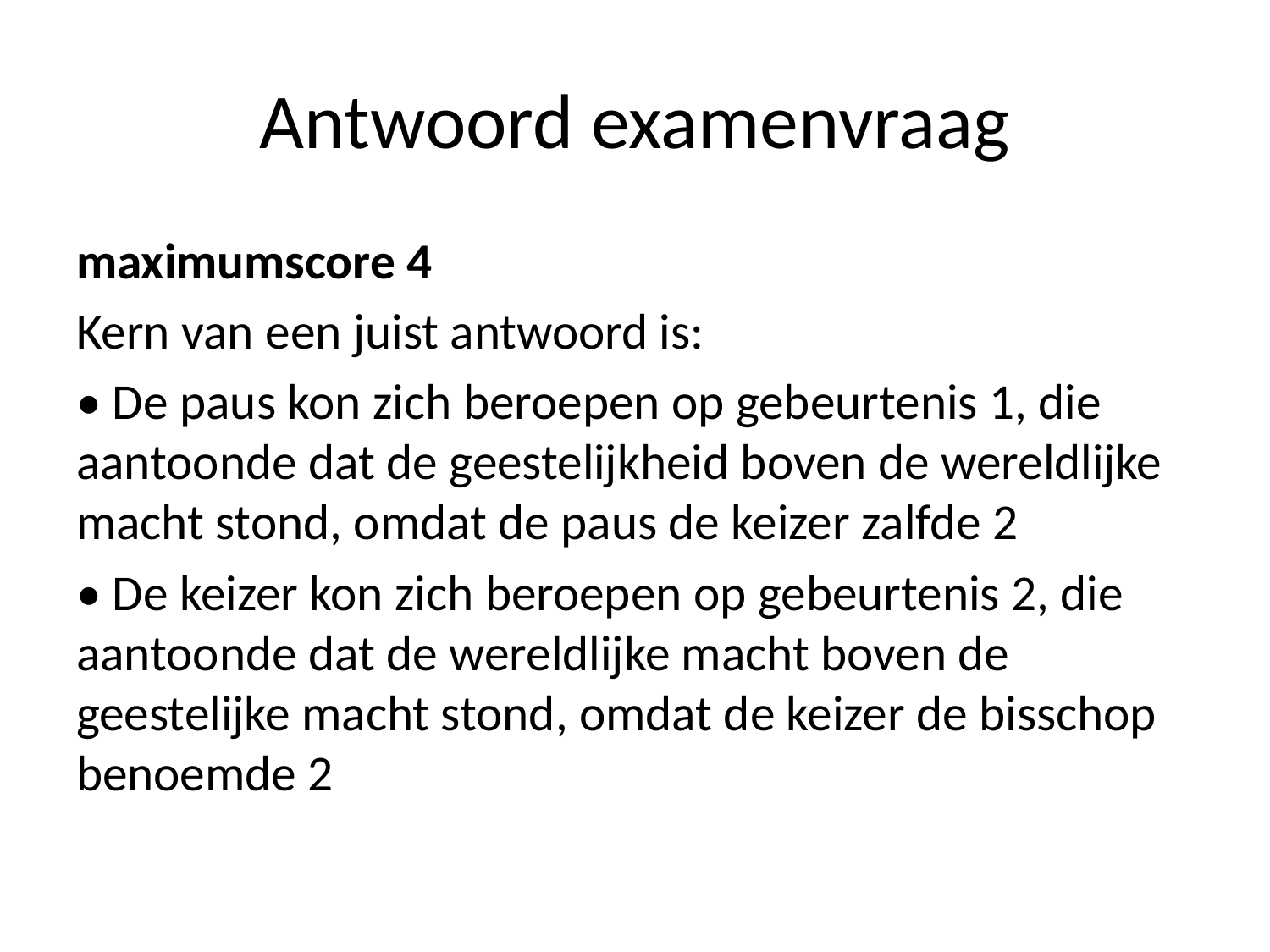

# Antwoord examenvraag
maximumscore 4
Kern van een juist antwoord is:
• De paus kon zich beroepen op gebeurtenis 1, die aantoonde dat de geestelijkheid boven de wereldlijke macht stond, omdat de paus de keizer zalfde 2
• De keizer kon zich beroepen op gebeurtenis 2, die aantoonde dat de wereldlijke macht boven de geestelijke macht stond, omdat de keizer de bisschop benoemde 2